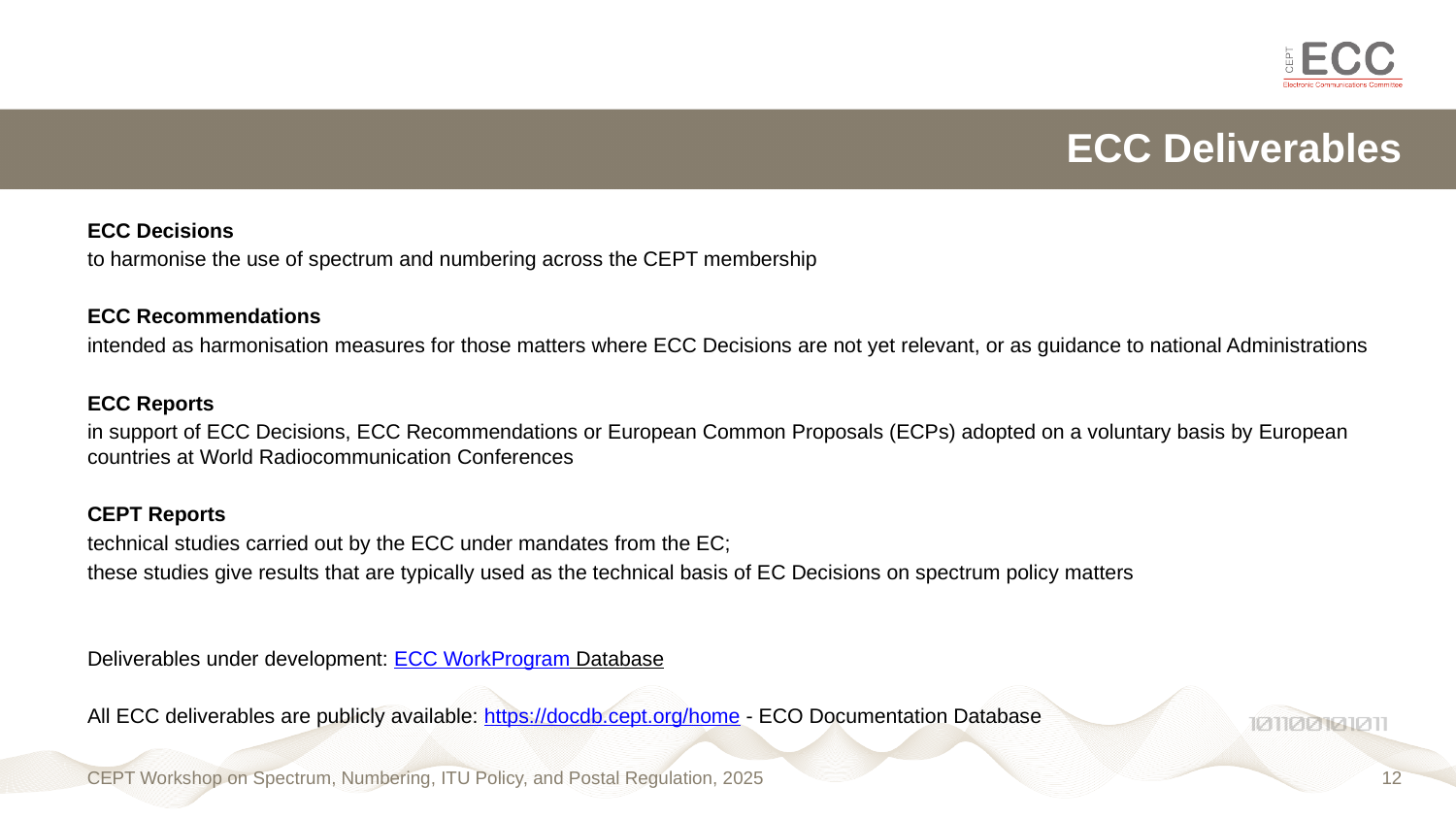

# ECC Deliverables
ECC Decisions
to harmonise the use of spectrum and numbering across the CEPT membership

ECC Recommendations
intended as harmonisation measures for those matters where ECC Decisions are not yet relevant, or as guidance to national Administrations

ECC Reports
in support of ECC Decisions, ECC Recommendations or European Common Proposals (ECPs) adopted on a voluntary basis by European countries at World Radiocommunication Conferences

CEPT Reports
technical studies carried out by the ECC under mandates from the EC;
these studies give results that are typically used as the technical basis of EC Decisions on spectrum policy matters

Deliverables under development: ECC WorkProgram Database

All ECC deliverables are publicly available: https://docdb.cept.org/home - ECO Documentation Database

CEPT Workshop on Spectrum, Numbering, ITU Policy, and Postal Regulation, 2025
12